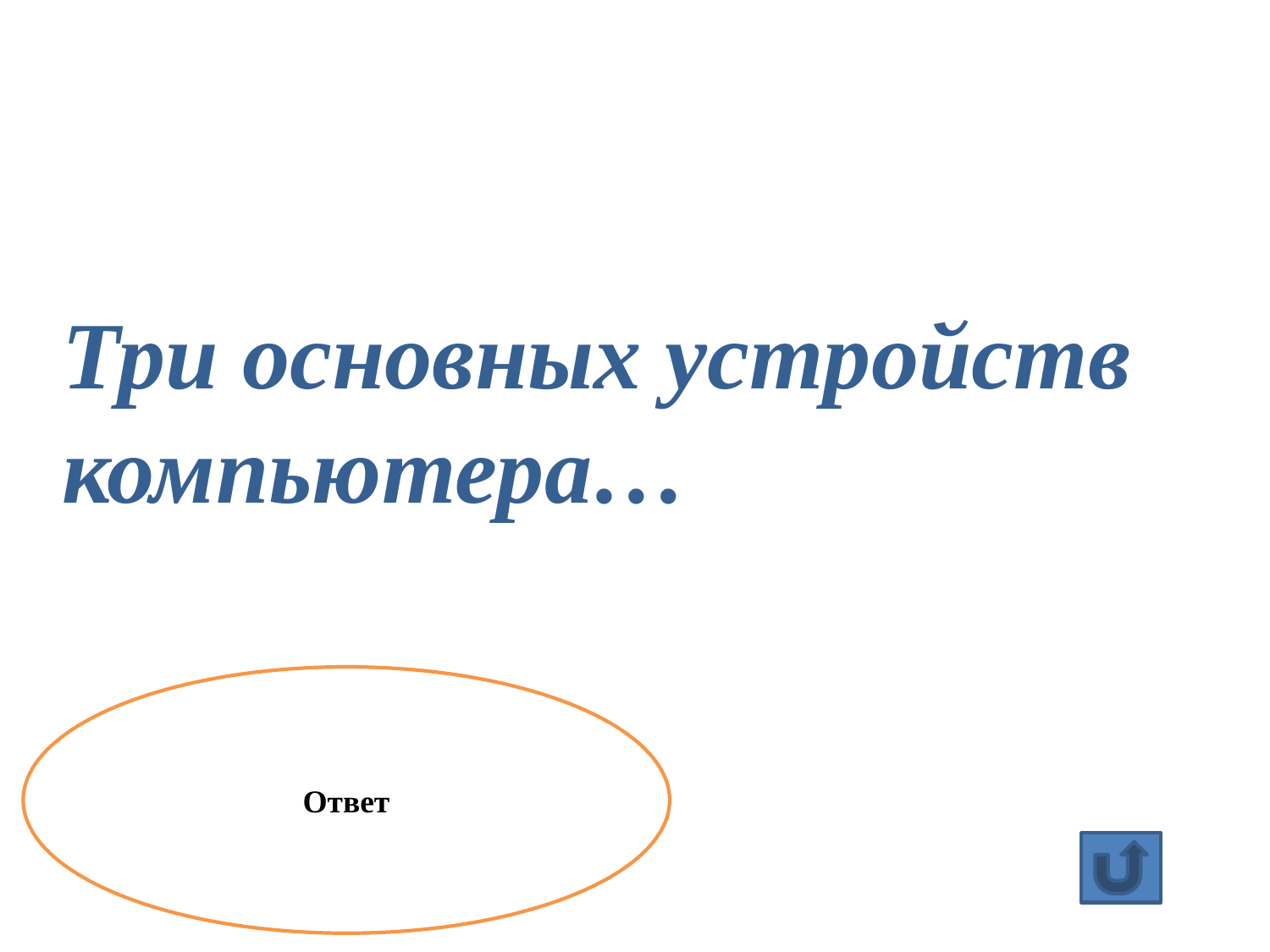

Три основных устройств компьютера…
Ответ
Системный блок,
монитор и клавиатура